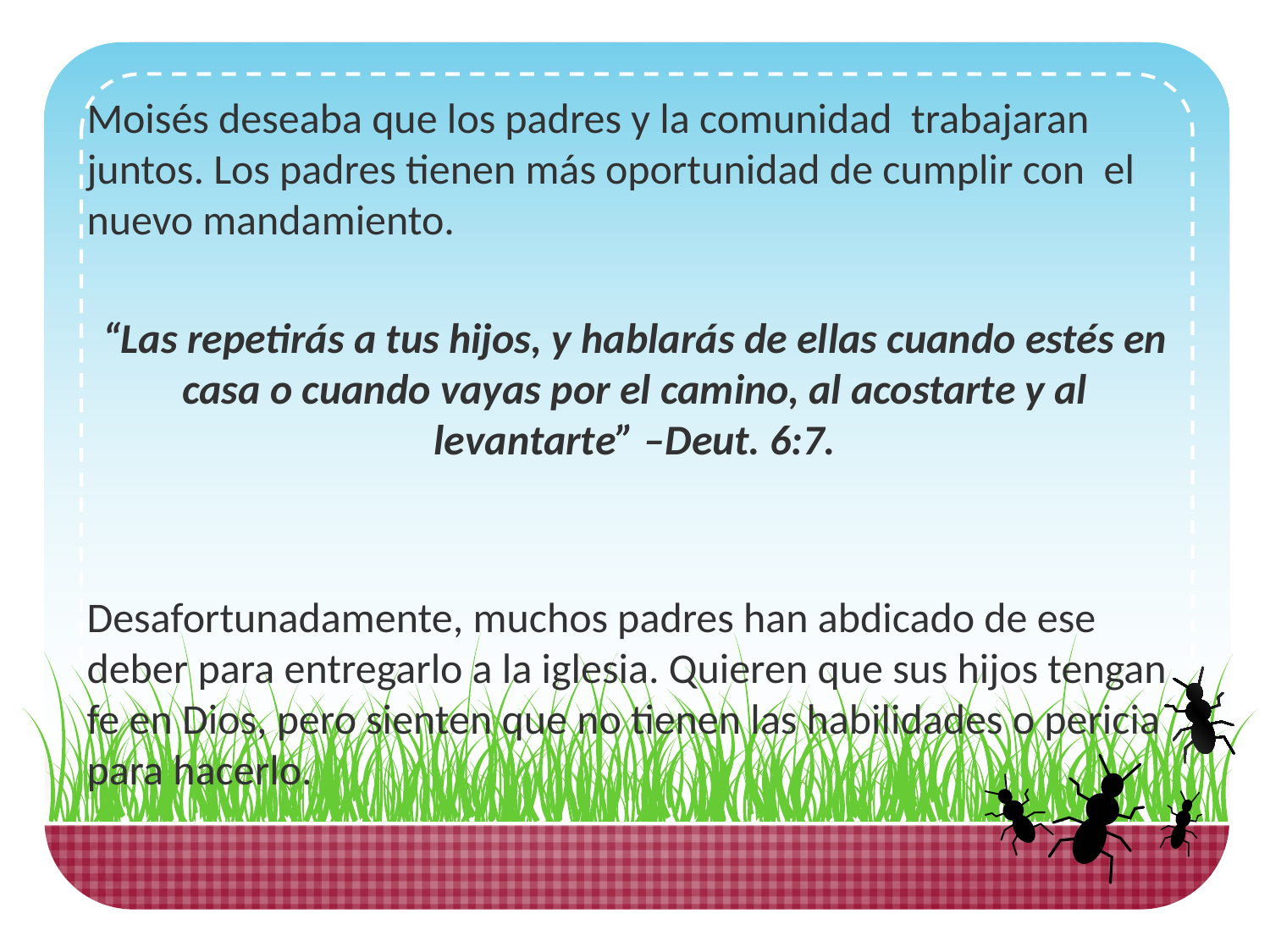

Moisés deseaba que los padres y la comunidad  trabajaran juntos. Los padres tienen más oportunidad de cumplir con  el nuevo mandamiento.

“Las repetirás a tus hijos, y hablarás de ellas cuando estés en casa o cuando vayas por el camino, al acostarte y al levantarte” –Deut. 6:7.

Desafortunadamente, muchos padres han abdicado de ese deber para entregarlo a la iglesia. Quieren que sus hijos tengan fe en Dios, pero sienten que no tienen las habilidades o pericia para hacerlo.